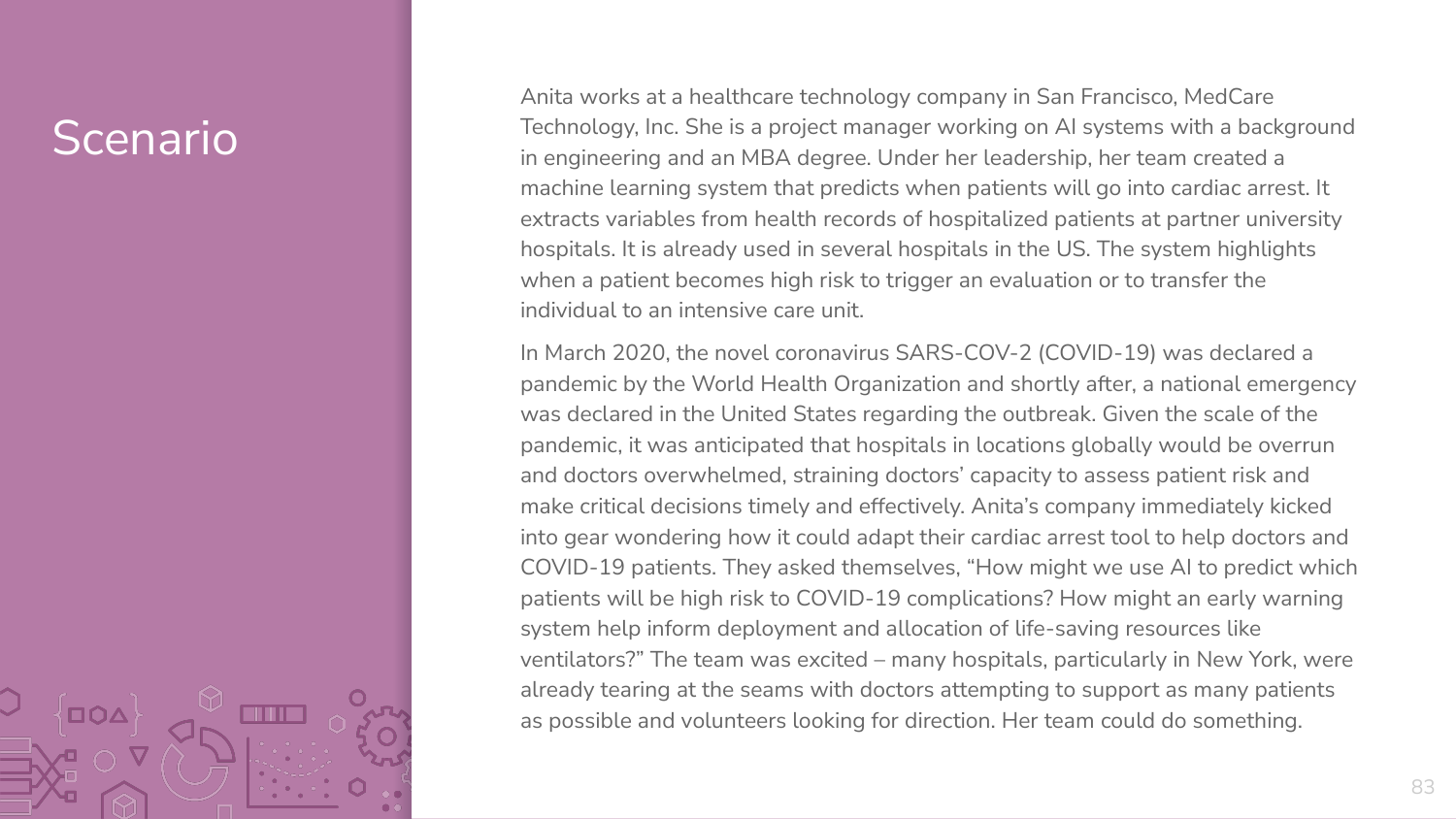

Anita works at a healthcare technology company in San Francisco, MedCare Technology, Inc. She is a project manager working on AI systems with a background in engineering and an MBA degree. Under her leadership, her team created a machine learning system that predicts when patients will go into cardiac arrest. It extracts variables from health records of hospitalized patients at partner university hospitals. It is already used in several hospitals in the US. The system highlights when a patient becomes high risk to trigger an evaluation or to transfer the individual to an intensive care unit.
In March 2020, the novel coronavirus SARS-COV-2 (COVID-19) was declared a pandemic by the World Health Organization and shortly after, a national emergency was declared in the United States regarding the outbreak. Given the scale of the pandemic, it was anticipated that hospitals in locations globally would be overrun and doctors overwhelmed, straining doctors’ capacity to assess patient risk and make critical decisions timely and effectively. Anita’s company immediately kicked into gear wondering how it could adapt their cardiac arrest tool to help doctors and COVID-19 patients. They asked themselves, “How might we use AI to predict which patients will be high risk to COVID-19 complications? How might an early warning system help inform deployment and allocation of life-saving resources like ventilators?” The team was excited – many hospitals, particularly in New York, were already tearing at the seams with doctors attempting to support as many patients as possible and volunteers looking for direction. Her team could do something.
# Scenario
83